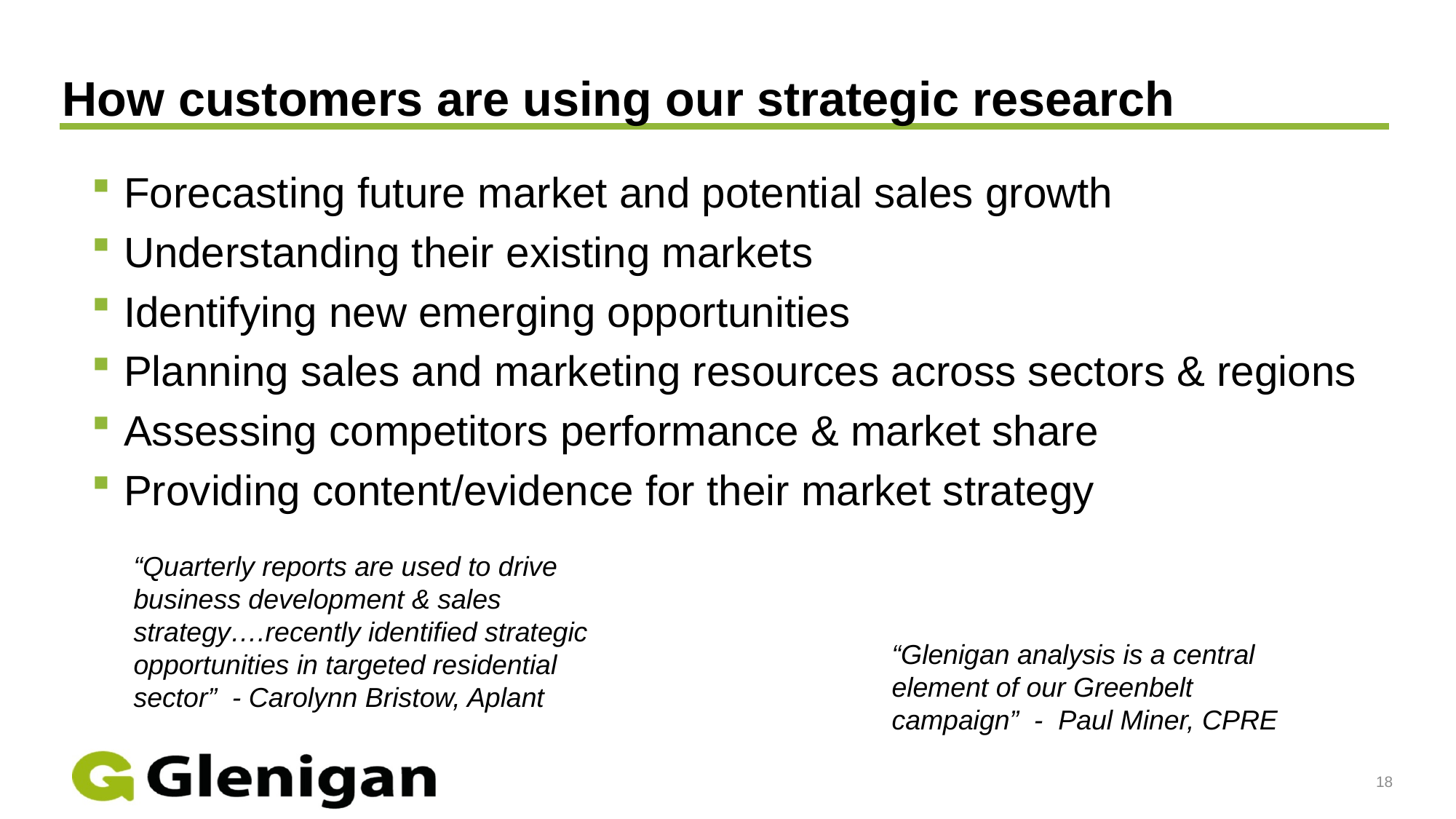

# How customers are using our strategic research
Forecasting future market and potential sales growth
Understanding their existing markets
Identifying new emerging opportunities
Planning sales and marketing resources across sectors & regions
Assessing competitors performance & market share
Providing content/evidence for their market strategy
“Quarterly reports are used to drive business development & sales strategy….recently identified strategic opportunities in targeted residential sector”  - Carolynn Bristow, Aplant
“Glenigan analysis is a central element of our Greenbelt campaign”  -  Paul Miner, CPRE
18